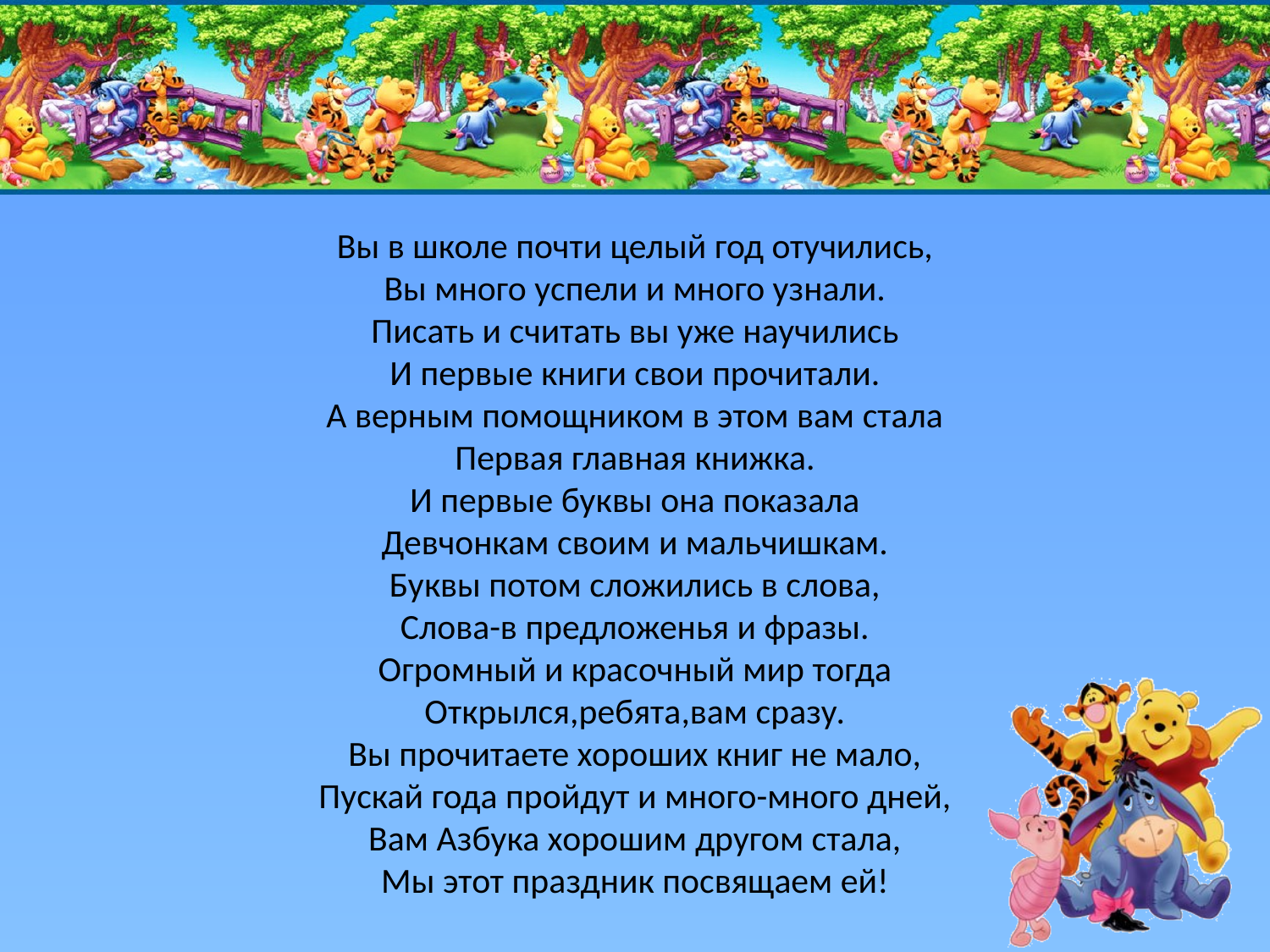

# Вы в школе почти целый год отучились, Вы много успели и много узнали. Писать и считать вы уже научились И первые книги свои прочитали. А верным помощником в этом вам стала Первая главная книжка. И первые буквы она показала Девчонкам своим и мальчишкам. Буквы потом сложились в слова, Слова-в предложенья и фразы. Огромный и красочный мир тогда Открылся,ребята,вам сразу. Вы прочитаете хороших книг не мало, Пускай года пройдут и много-много дней, Вам Азбука хорошим другом стала, Мы этот праздник посвящаем ей!